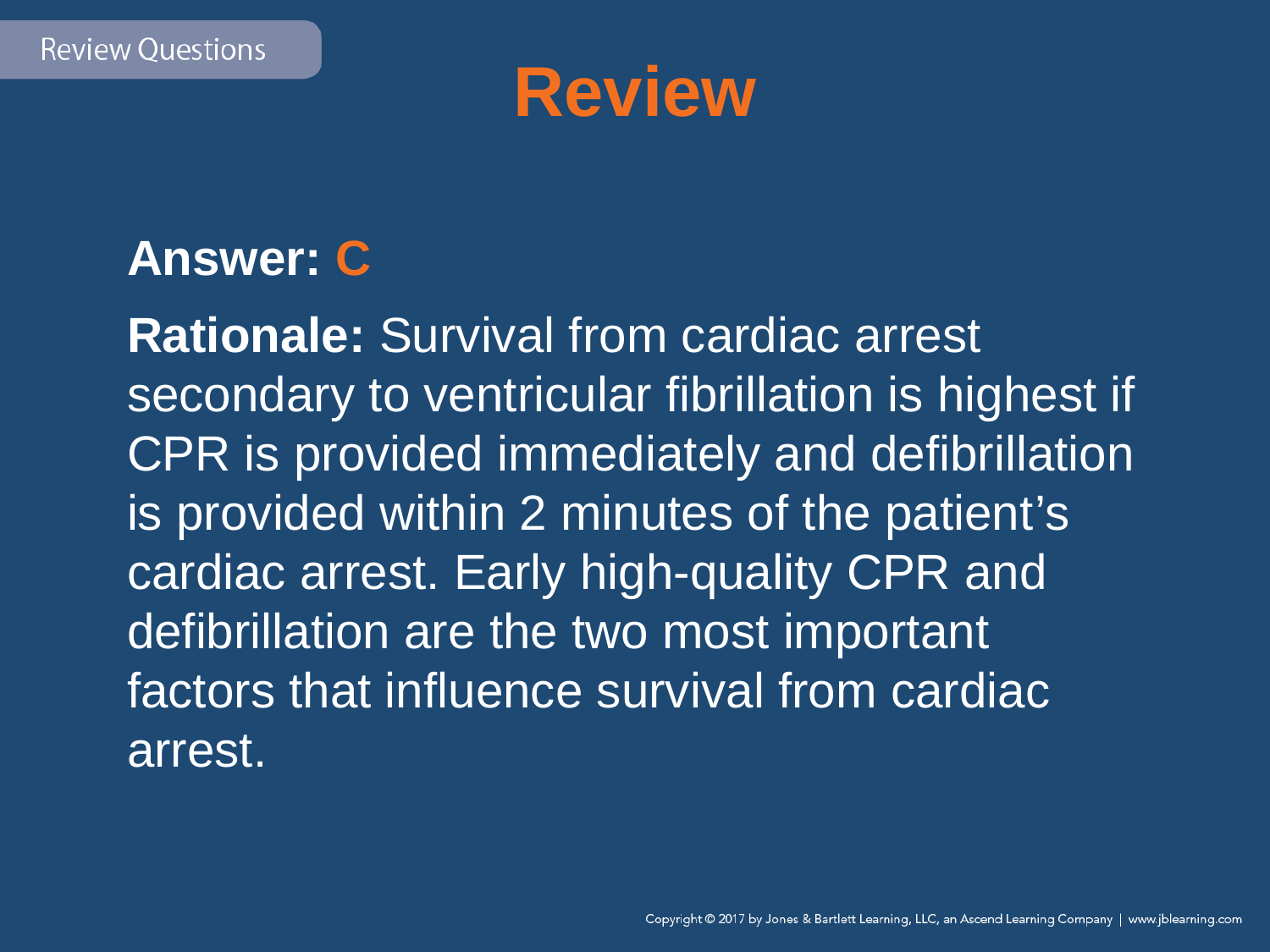

# Review
Answer: C
Rationale: Survival from cardiac arrest secondary to ventricular fibrillation is highest if CPR is provided immediately and defibrillation is provided within 2 minutes of the patient’s cardiac arrest. Early high-quality CPR and defibrillation are the two most important factors that influence survival from cardiac arrest.